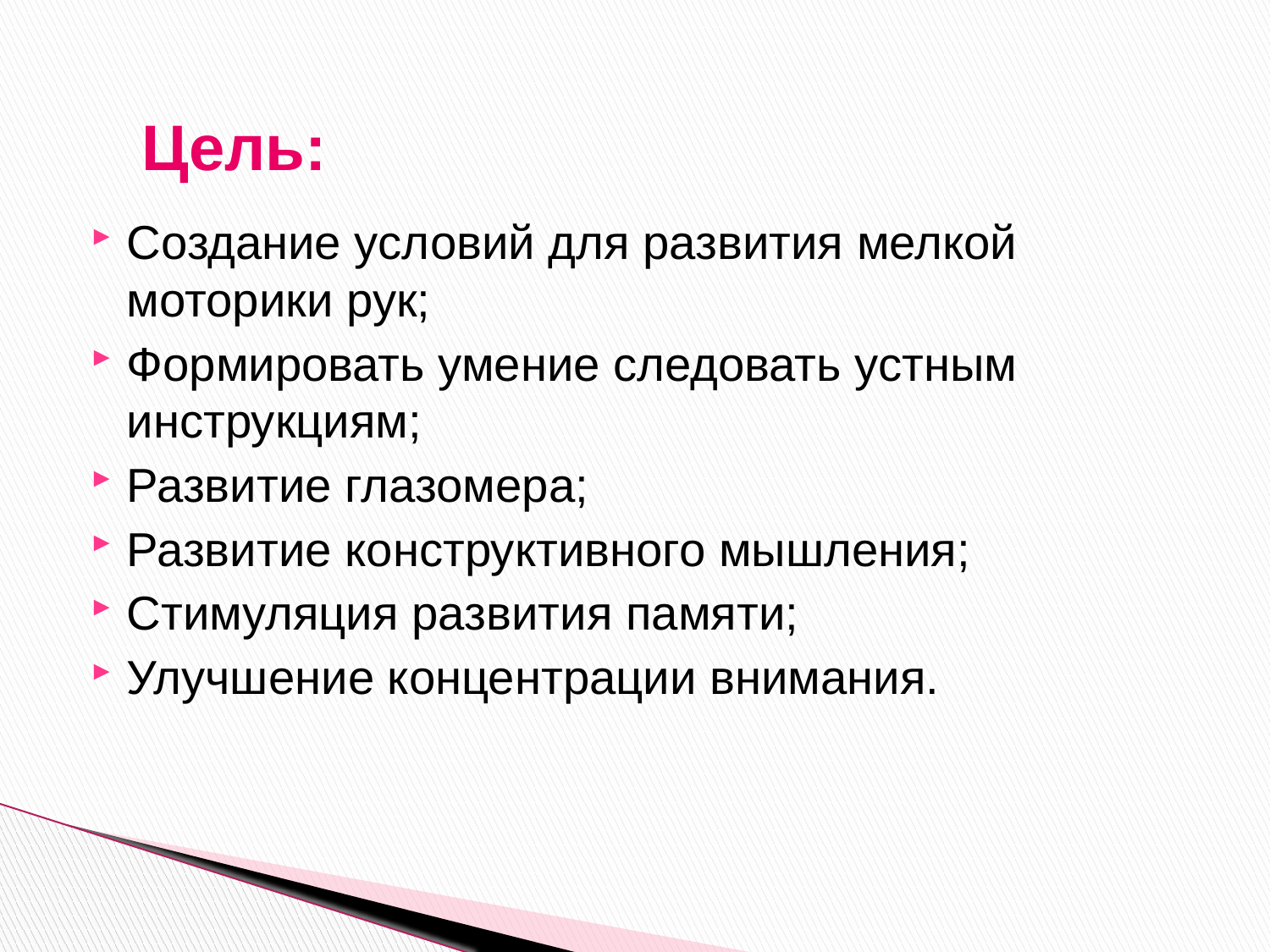

# Цель:
Создание условий для развития мелкой моторики рук;
Формировать умение следовать устным инструкциям;
Развитие глазомера;
Развитие конструктивного мышления;
Стимуляция развития памяти;
Улучшение концентрации внимания.